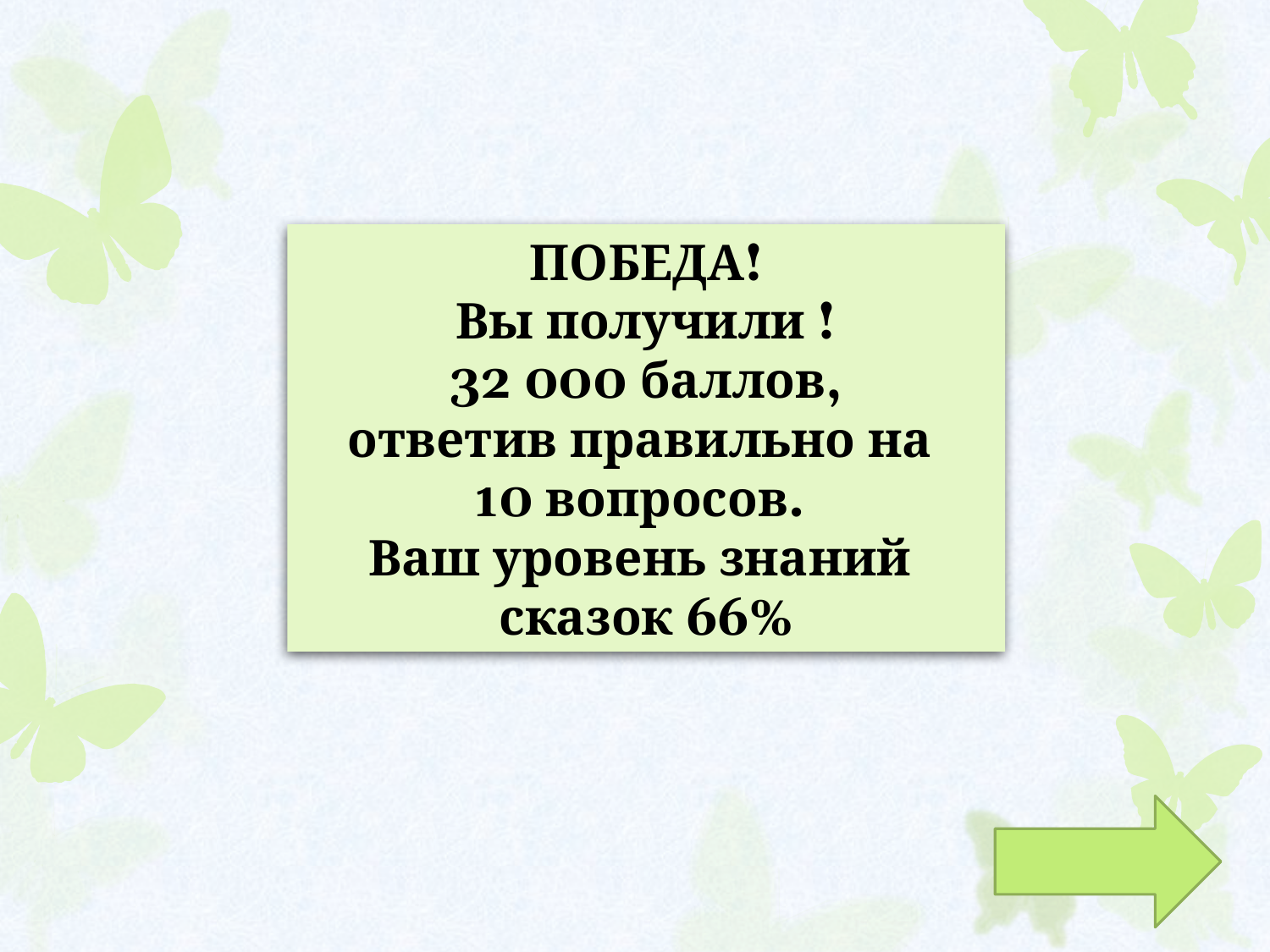

ПОБЕДА!
Вы получили !
32 000 баллов,
ответив правильно на
10 вопросов.
Ваш уровень знаний  сказок 66%